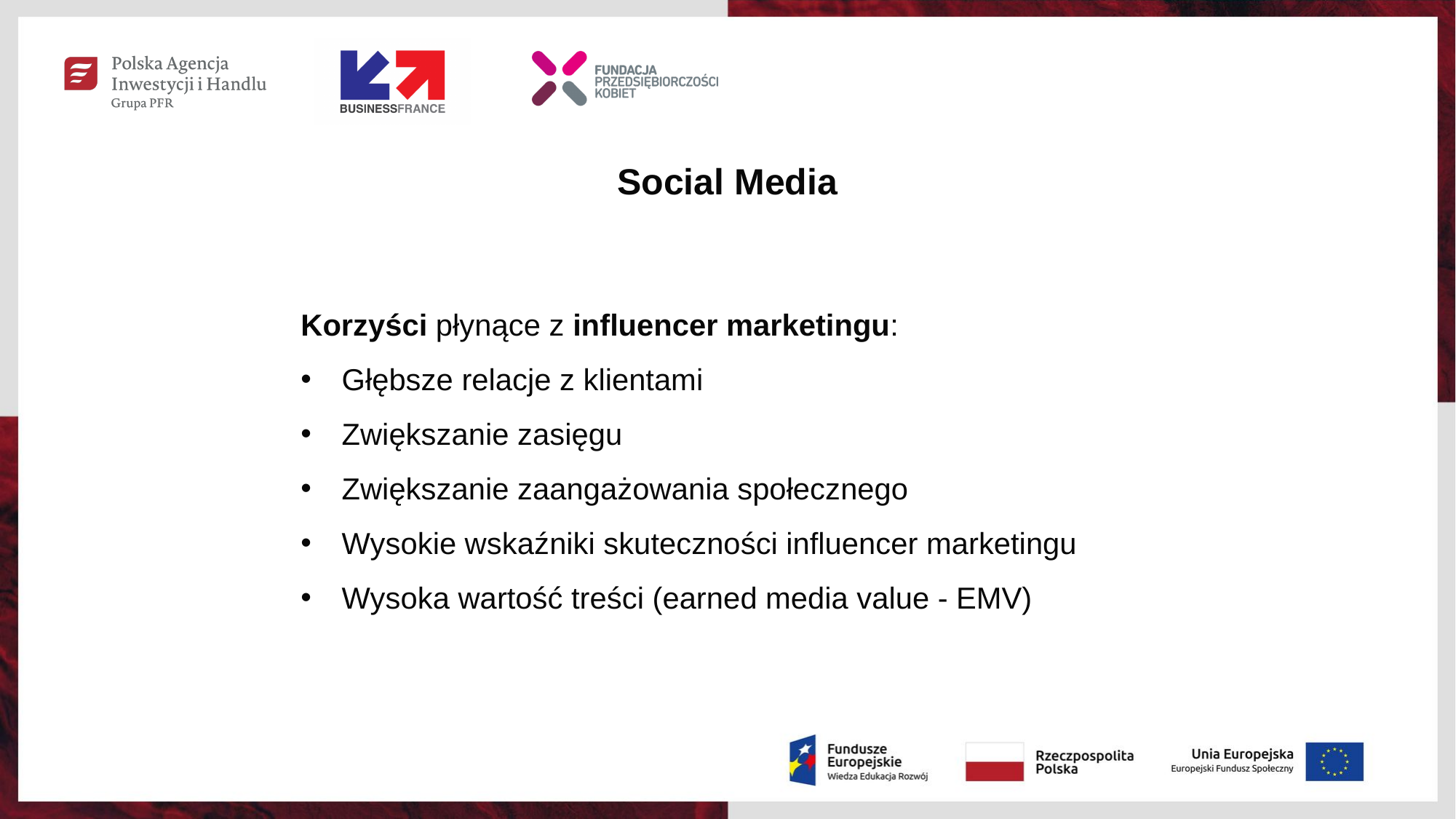

Social Media
Korzyści płynące z influencer marketingu:
Głębsze relacje z klientami
Zwiększanie zasięgu
Zwiększanie zaangażowania społecznego
Wysokie wskaźniki skuteczności influencer marketingu
Wysoka wartość treści (earned media value - EMV)